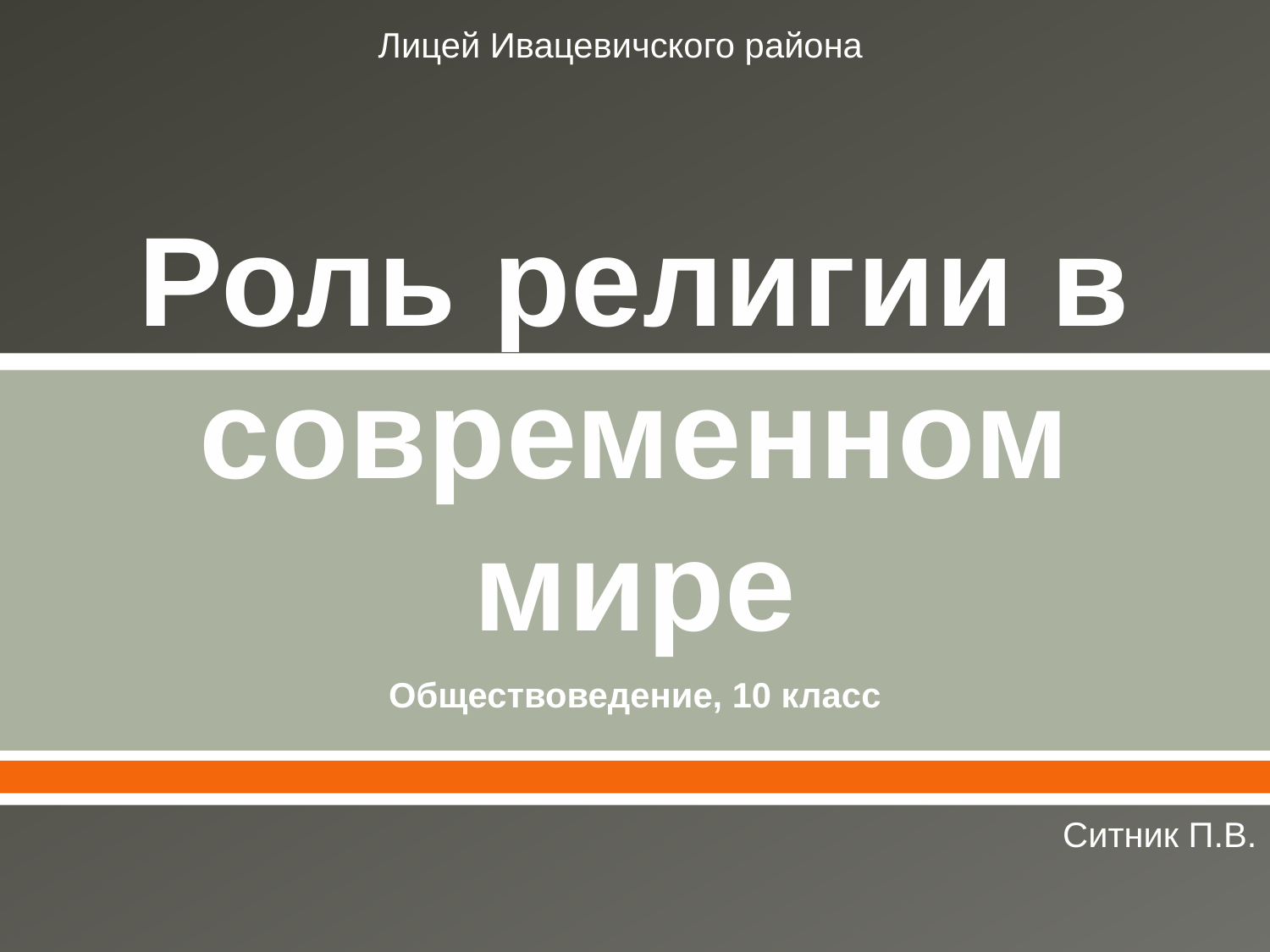

Лицей Ивацевичского района
# Роль религии в современном мире
Обществоведение, 10 класс
Ситник П.В.